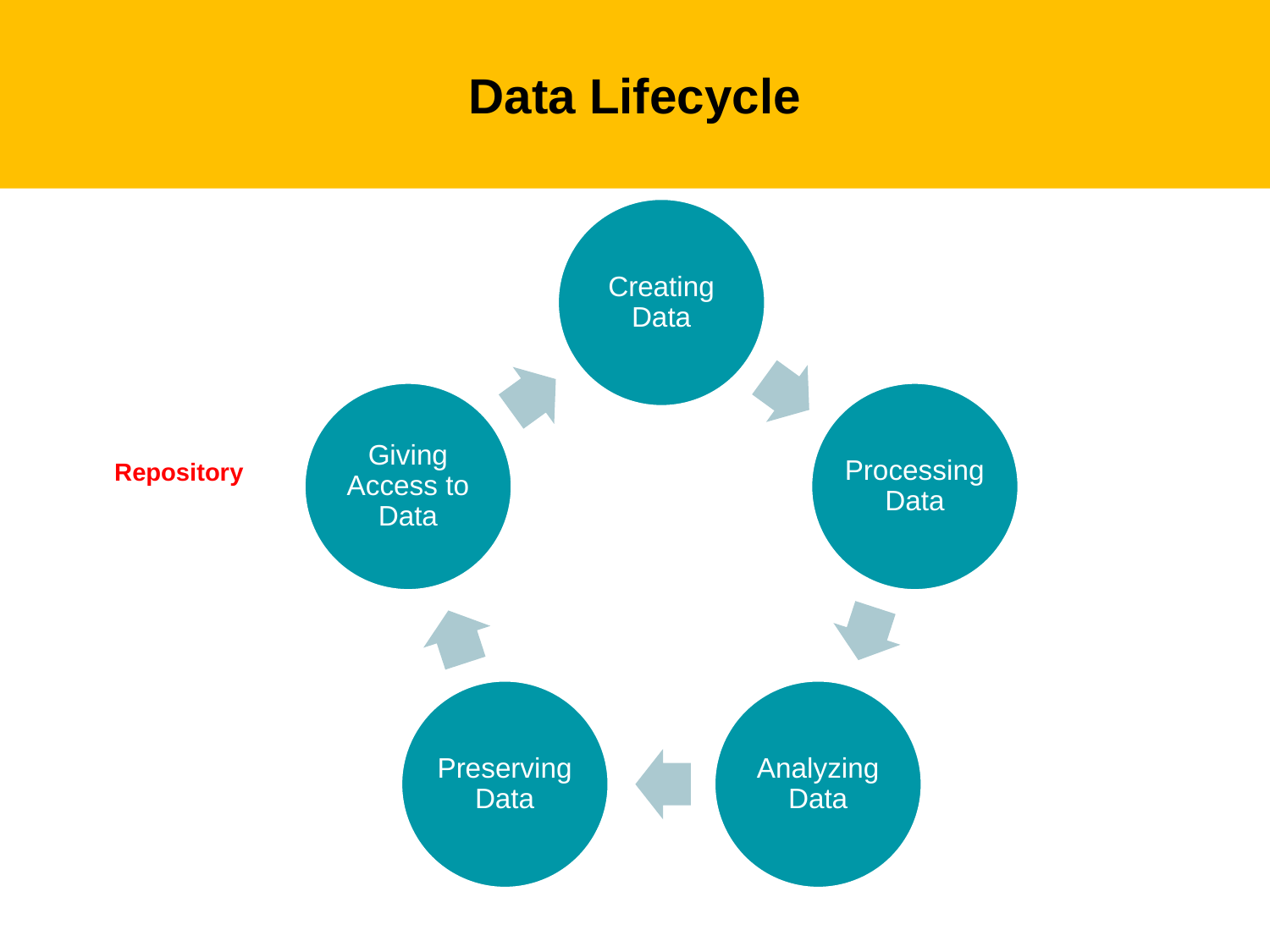

# Data Lifecycle
Creating Data

Processing Data

Analyzing Data

Preserving Data

Giving Access to Data

Repository